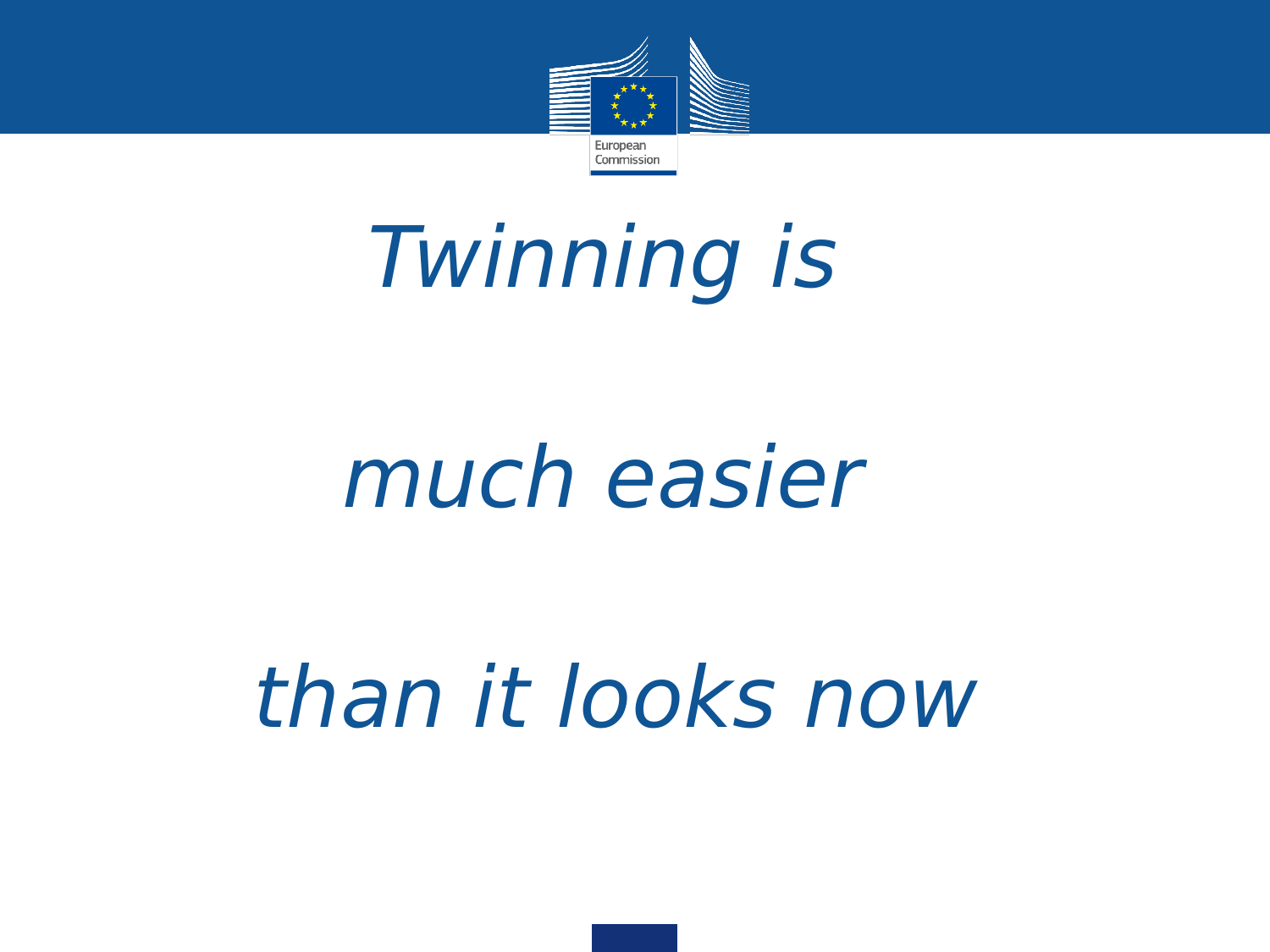

Twinning is
much easier
than it looks now